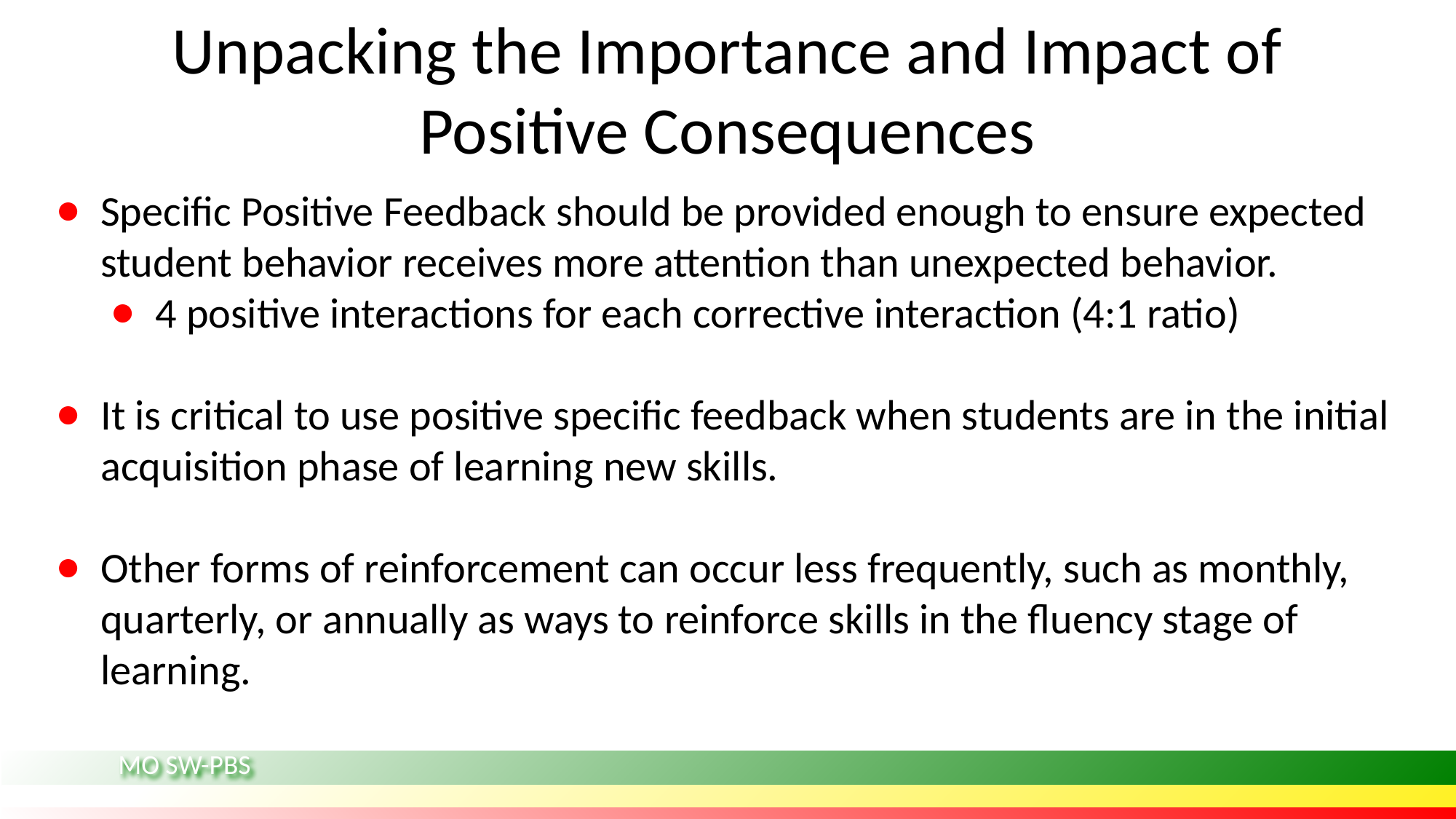

# Unpacking the Importance and Impact of Positive Consequences
Specific Positive Feedback should be provided enough to ensure expected student behavior receives more attention than unexpected behavior.
4 positive interactions for each corrective interaction (4:1 ratio)

It is critical to use positive specific feedback when students are in the initial acquisition phase of learning new skills.

Other forms of reinforcement can occur less frequently, such as monthly, quarterly, or annually as ways to reinforce skills in the fluency stage of learning.